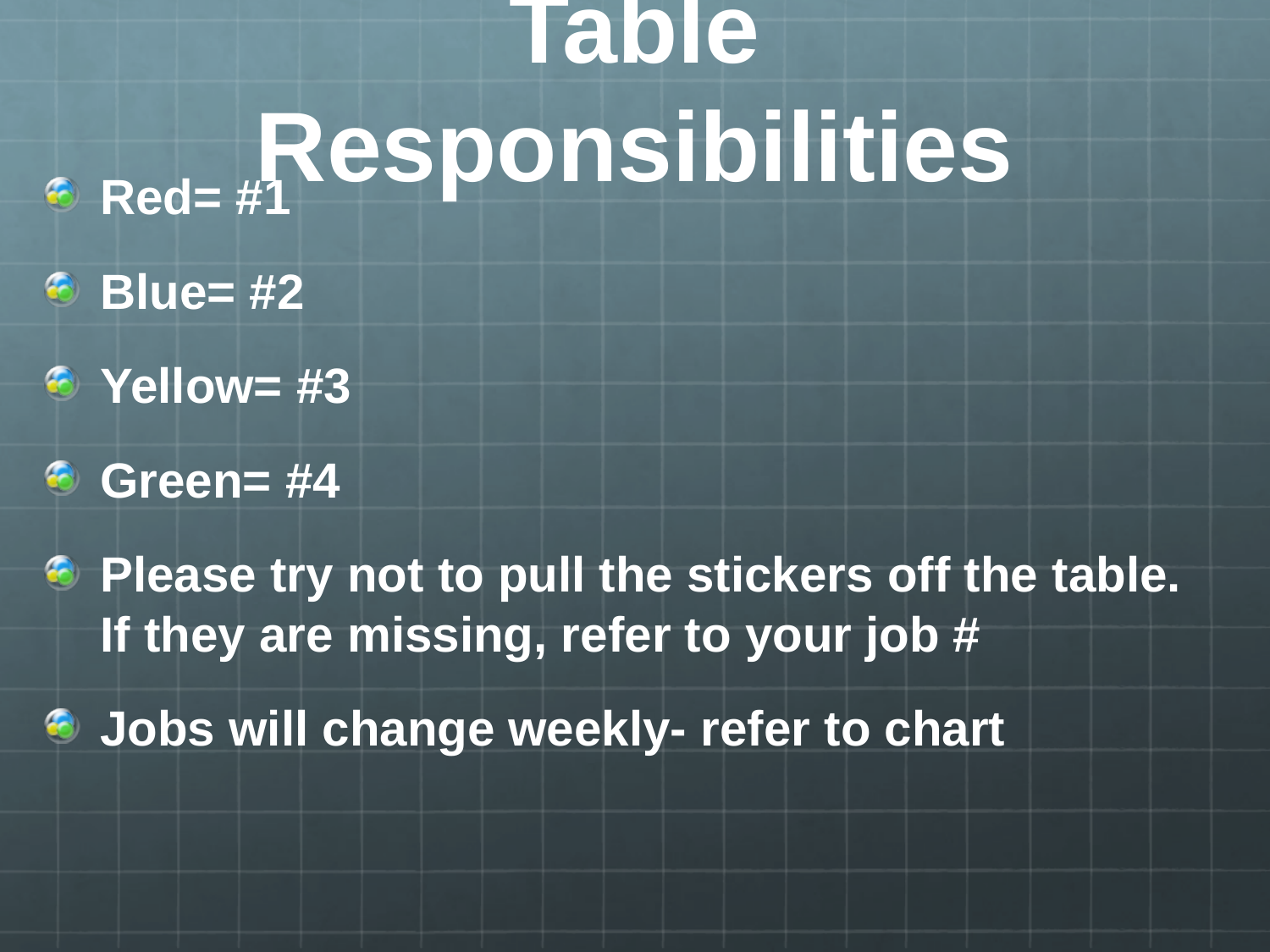

# Table Responsibilities
Red= #1
Blue= #2
Yellow= #3
Green= #4
Please try not to pull the stickers off the table.  If they are missing, refer to your job #
Jobs will change weekly- refer to chart